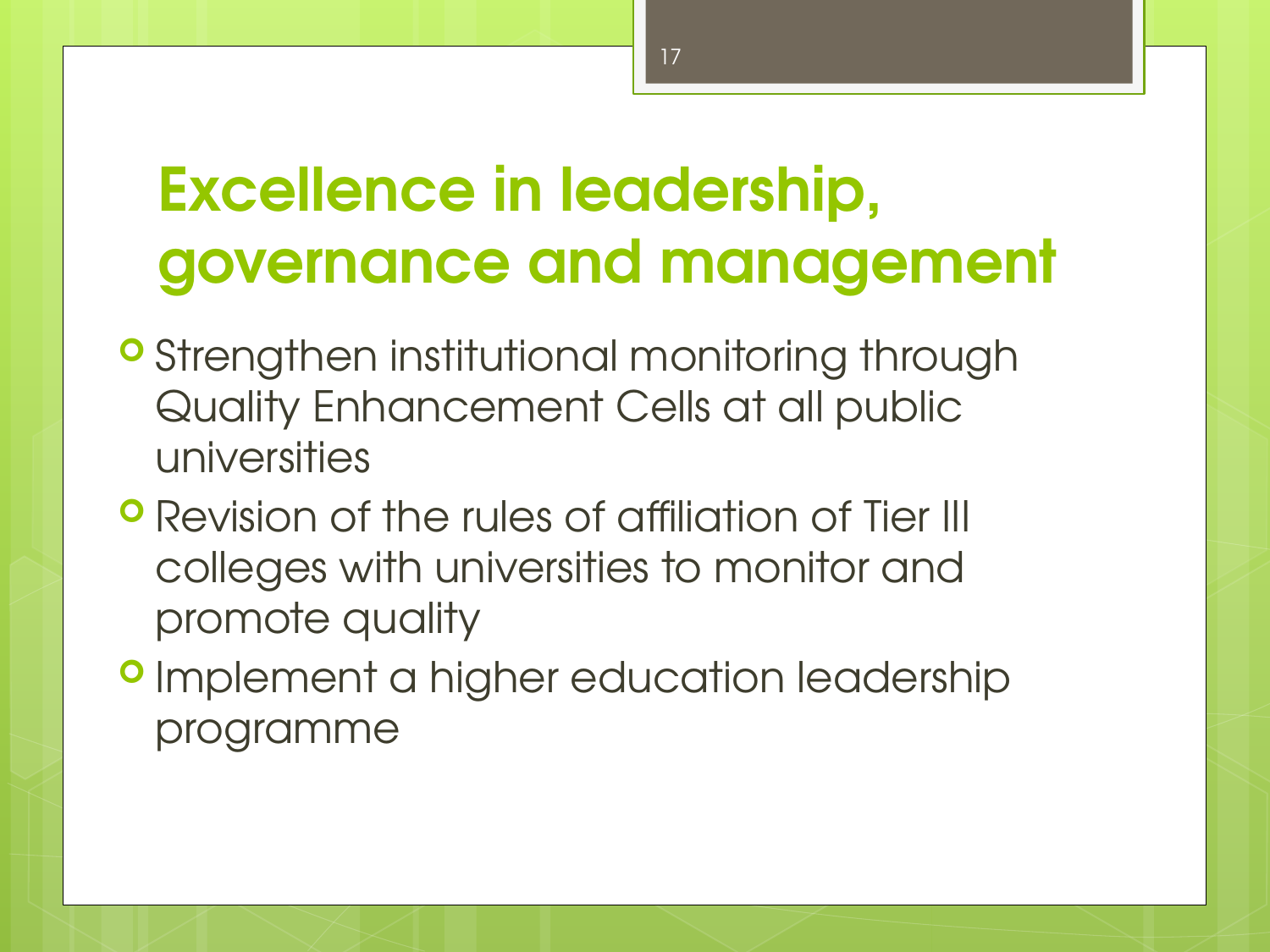

17
# Excellence in leadership, governance and management
Strengthen institutional monitoring through Quality Enhancement Cells at all public universities
Revision of the rules of affiliation of Tier III colleges with universities to monitor and promote quality
Implement a higher education leadership programme